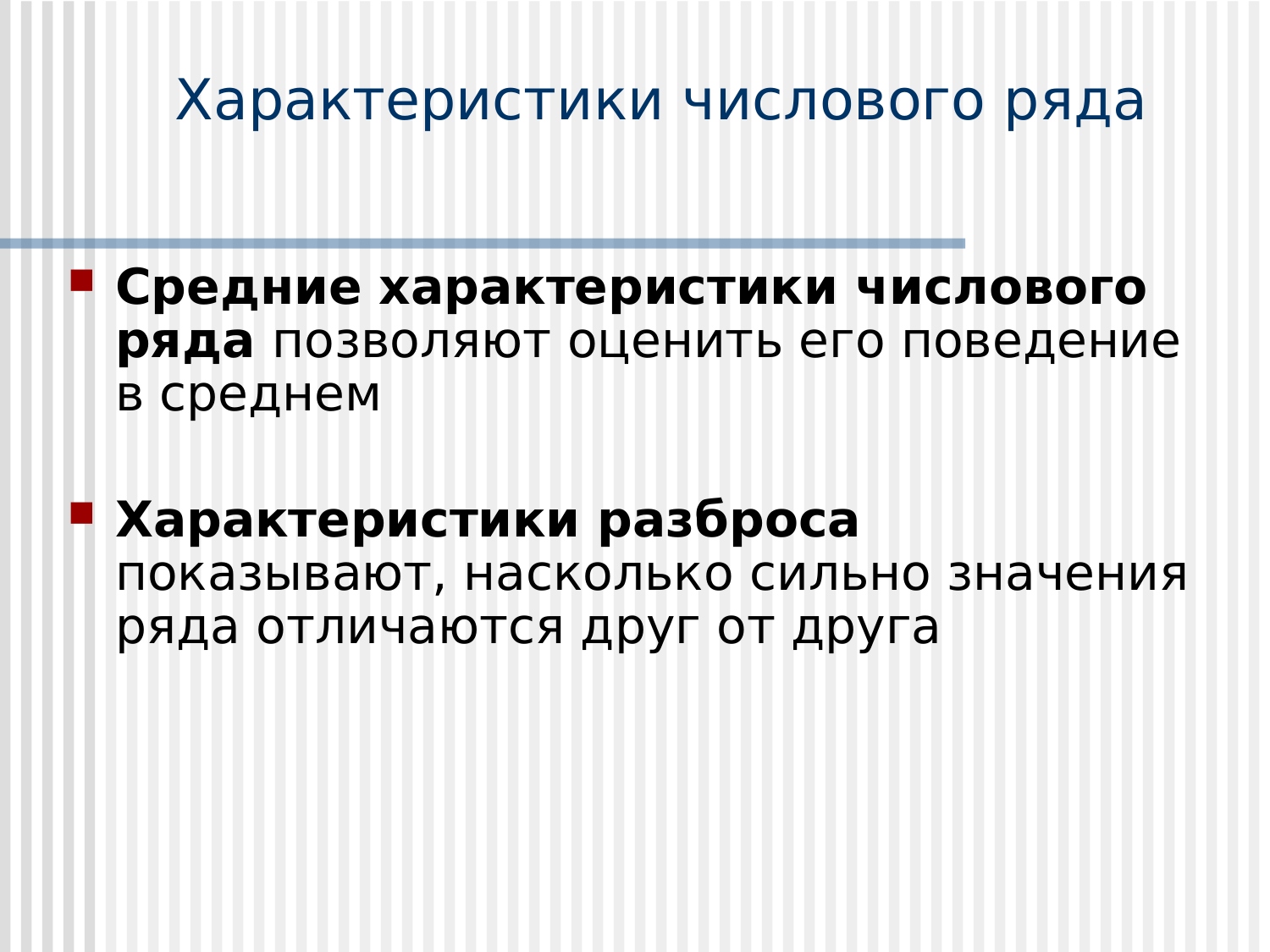

Характеристики числового ряда

Средние характеристики числового ряда позволяют оценить его поведение в среднем

Характеристики разброса показывают, насколько сильно значения ряда отличаются друг от друга